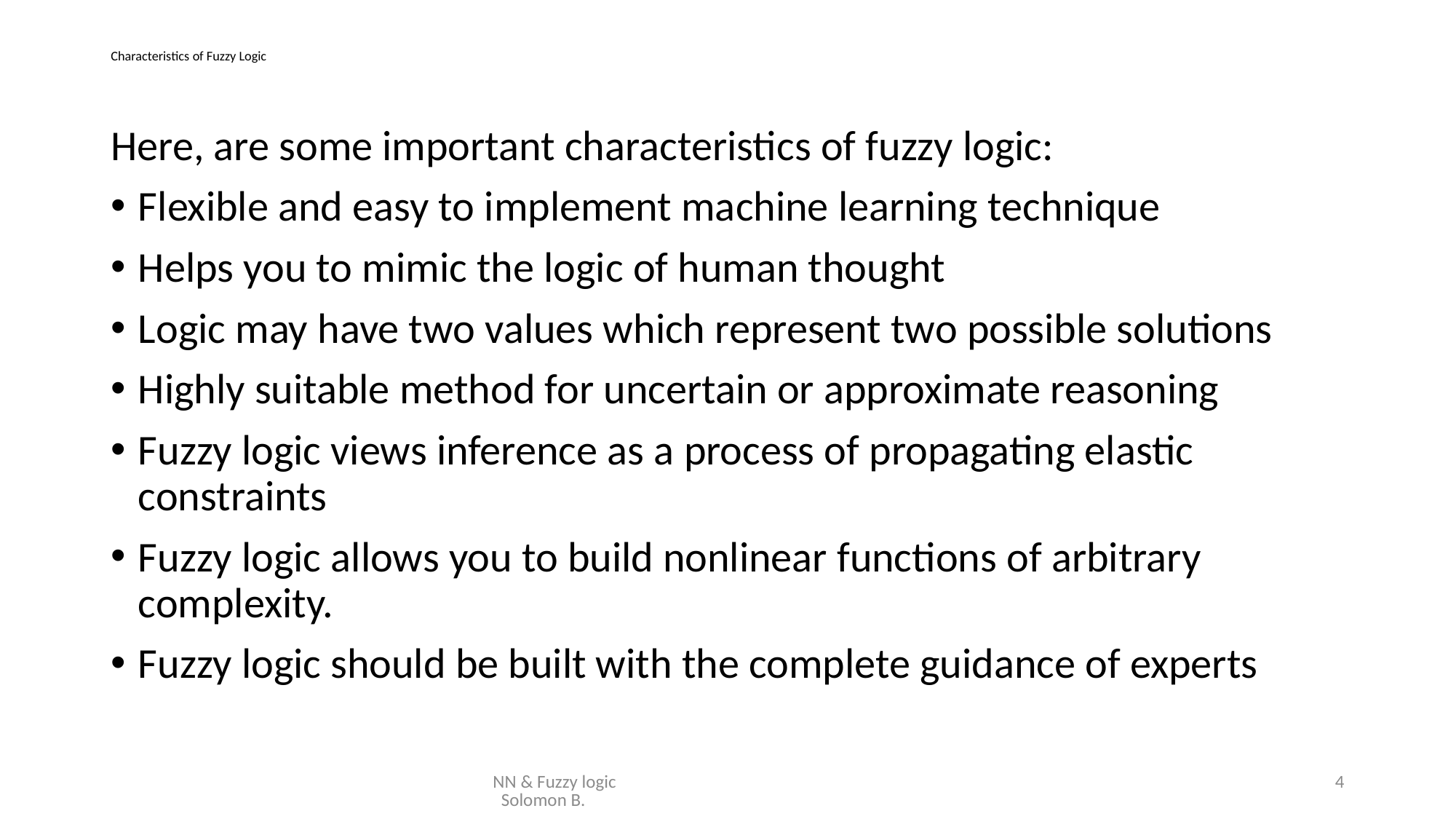

# Characteristics of Fuzzy Logic
Here, are some important characteristics of fuzzy logic:
Flexible and easy to implement machine learning technique
Helps you to mimic the logic of human thought
Logic may have two values which represent two possible solutions
Highly suitable method for uncertain or approximate reasoning
Fuzzy logic views inference as a process of propagating elastic constraints
Fuzzy logic allows you to build nonlinear functions of arbitrary complexity.
Fuzzy logic should be built with the complete guidance of experts

NN & Fuzzy logic                                                                                    Solomon B.
4